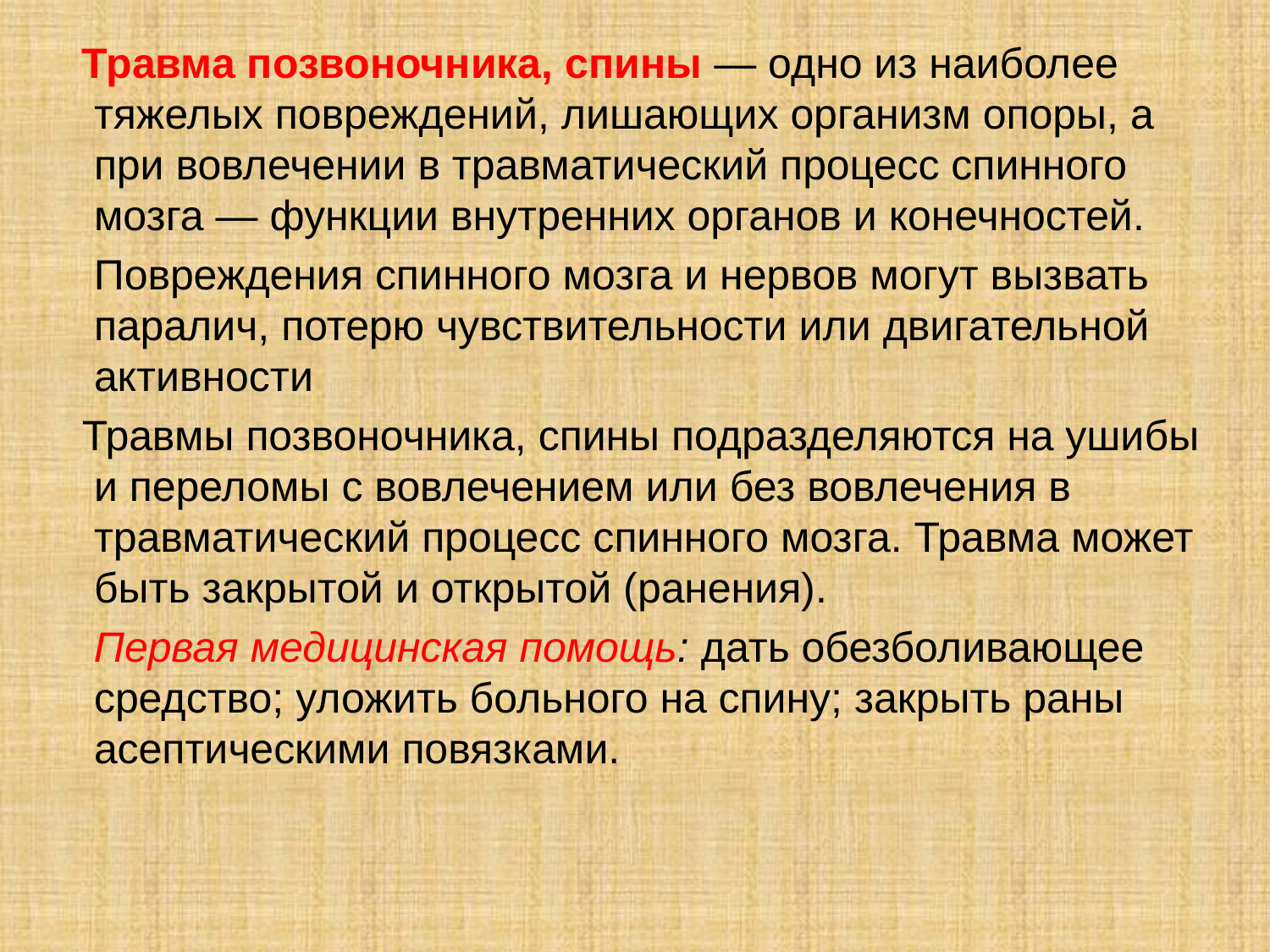

Травма позвоночника, спины — одно из наиболее тяжелых повреждений, лишающих организм опоры, а при вовлечении в травматический процесс спинного мозга — функции внутренних органов и конечностей.
    Повреждения спинного мозга и нервов могут вызвать паралич, потерю чувствительности или двигательной активности
   Травмы позвоночника, спины подразделяются на ушибы и переломы с вовлечением или без вовлечения в травматический процесс спинного мозга. Травма может быть закрытой и открытой (ранения).
    Первая медицинская помощь: дать обезболивающее средство; уложить больного на спину; закрыть раны асептическими повязками.